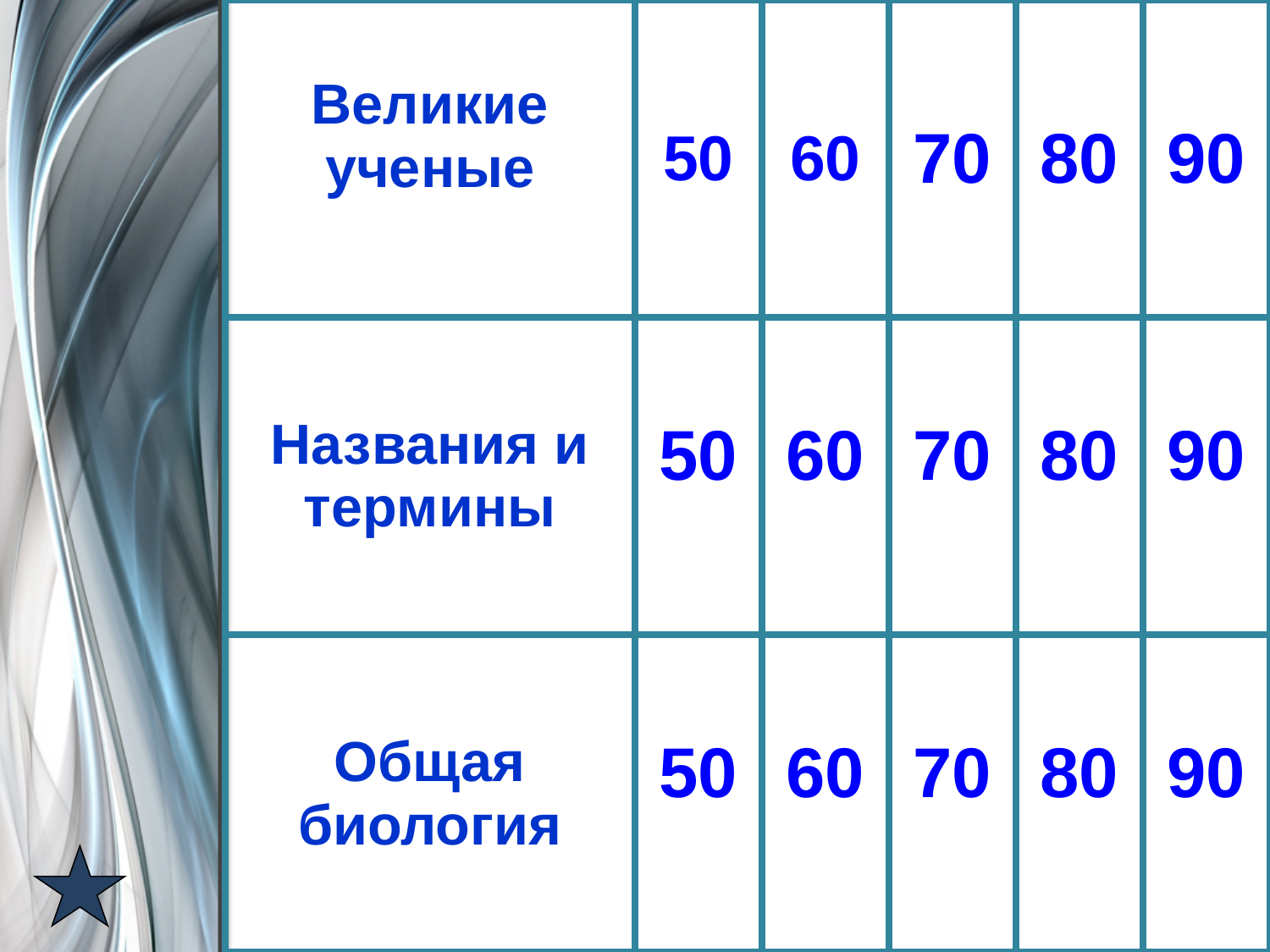

| Великие ученые | 50 | 60 | 70 | 80 | 90 |
| --- | --- | --- | --- | --- | --- |
| Названия и термины | 50 | 60 | 70 | 80 | 90 |
| Общая биология | 50 | 60 | 70 | 80 | 90 |